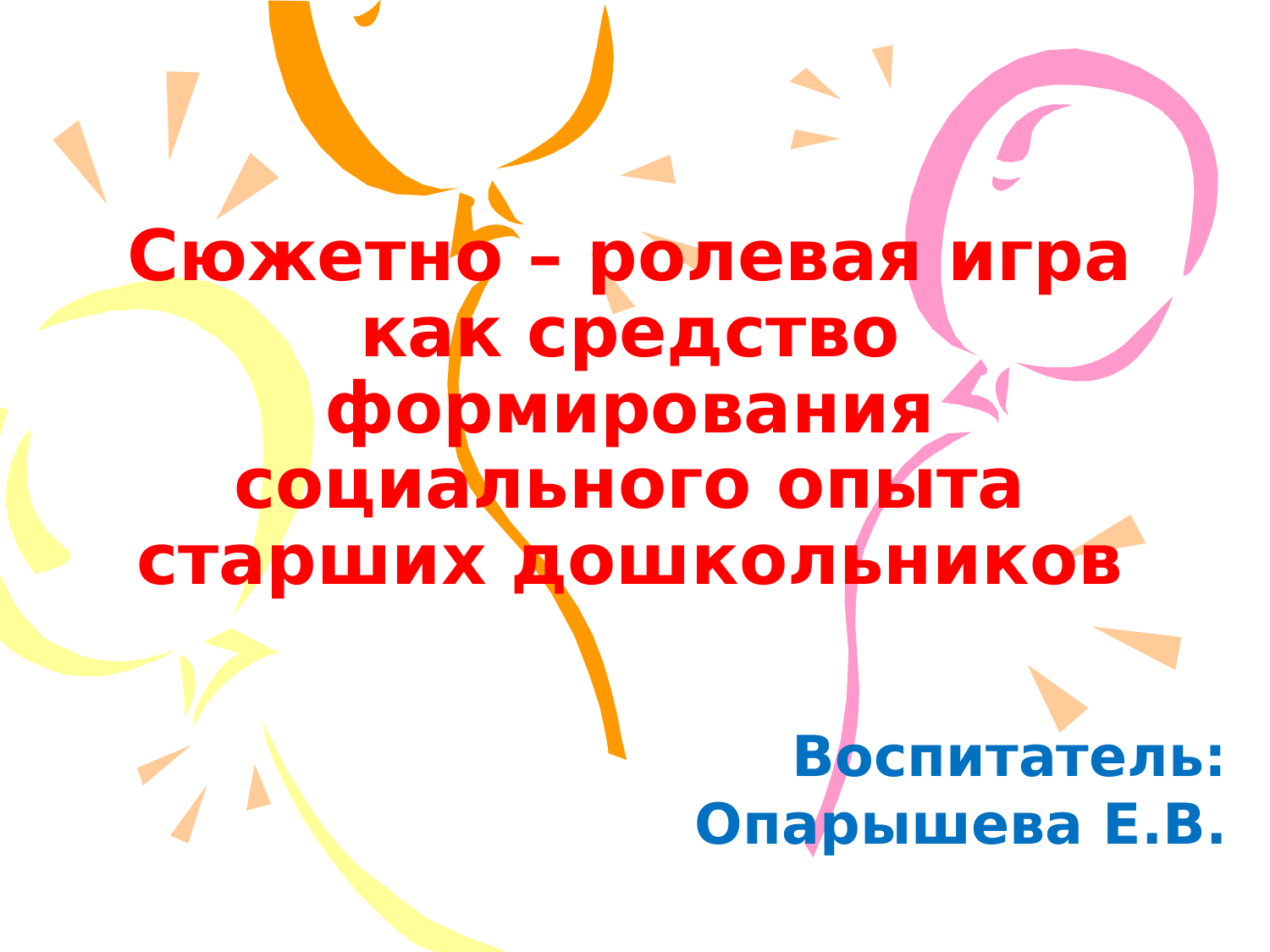

# Сюжетно – ролевая игра как средство формирования социального опыта старших дошкольников
Воспитатель: Опарышева Е.В.